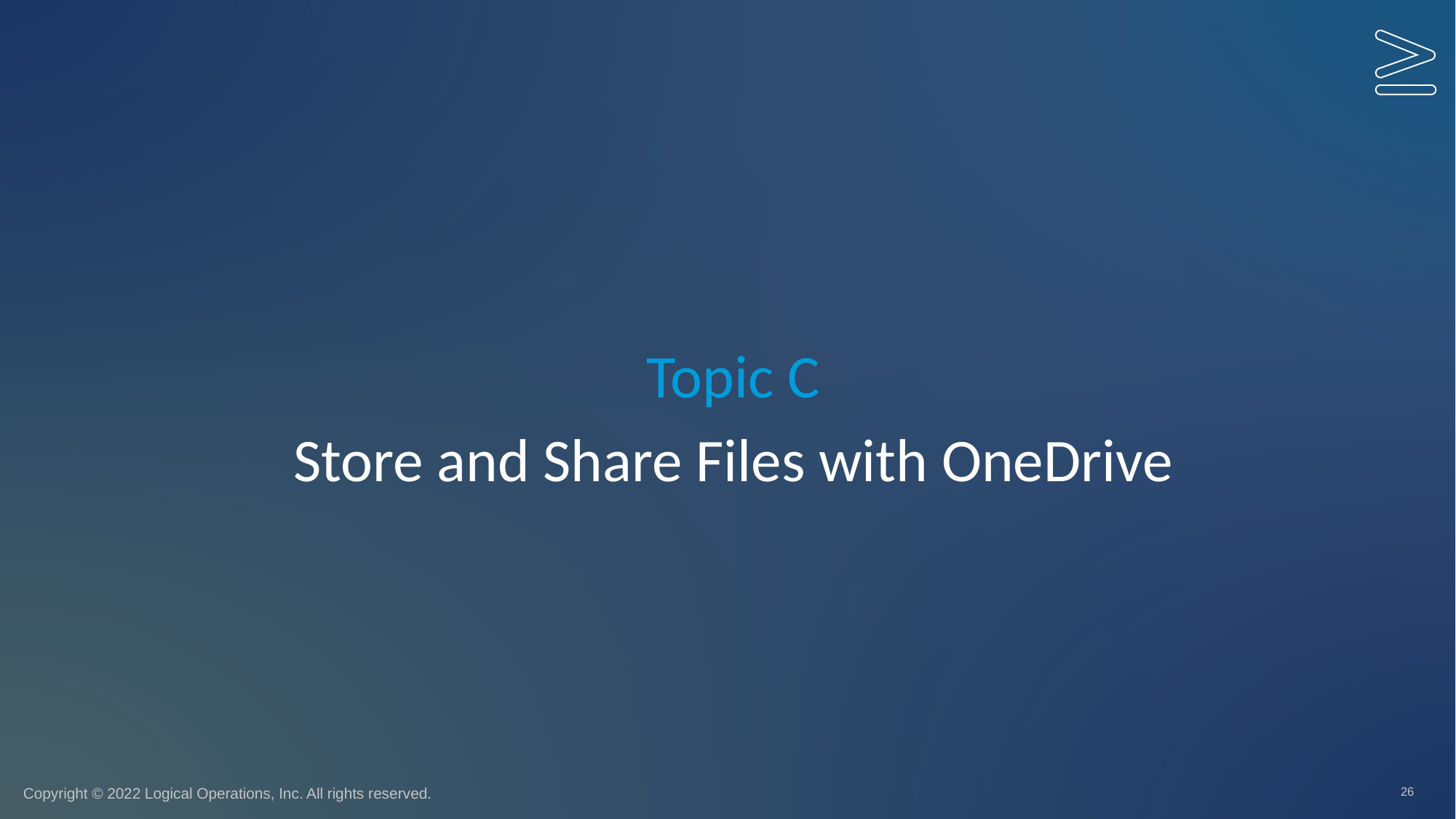

Topic C
# Store and Share Files with OneDrive
26